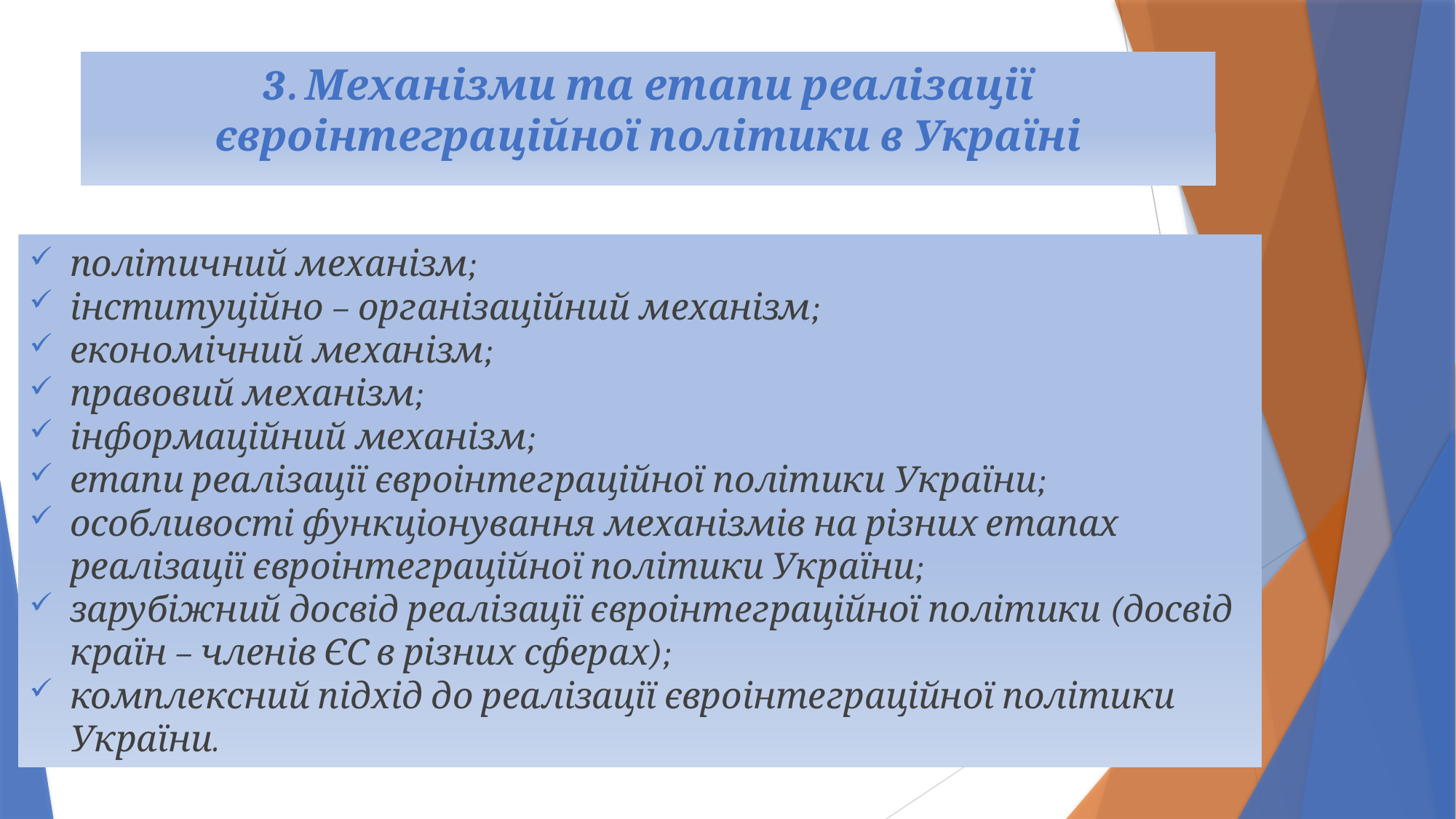

# 3. Механізми та етапи реалізації євроінтеграційної політики в Україні
політичний механізм;
інституційно – організаційний механізм;
економічний механізм;
правовий механізм;
інформаційний механізм;
етапи реалізації євроінтеграційної політики України;
особливості функціонування механізмів на різних етапах реалізації євроінтеграційної політики України;
зарубіжний досвід реалізації євроінтеграційної політики (досвід країн – членів ЄС в різних сферах);
комплексний підхід до реалізації євроінтеграційної політики України.